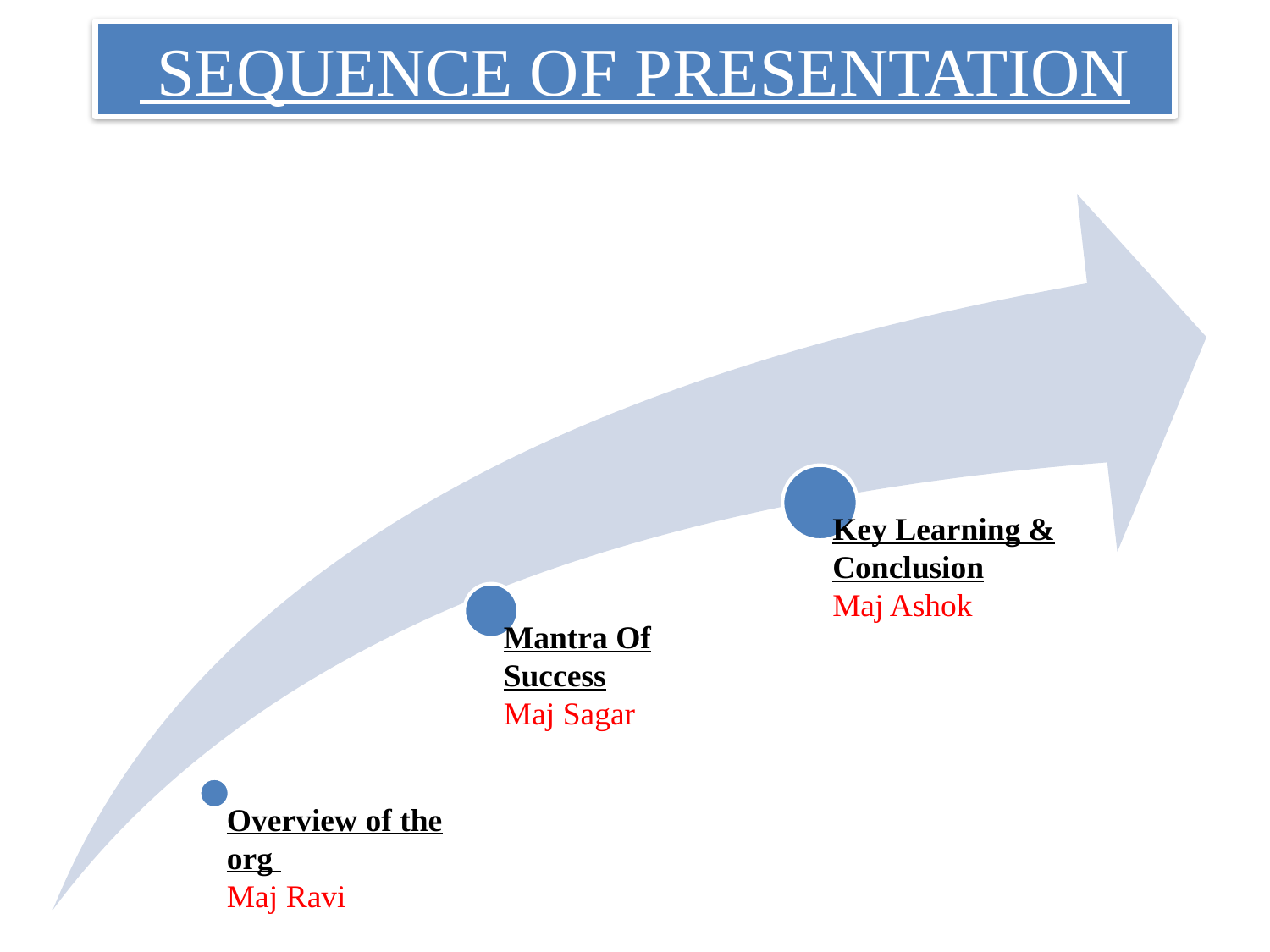

# SEQUENCE OF PRESENTATION
Overview of the org
Maj Ravi
Mantra Of Success
Maj Sagar
Key Learning & Conclusion
Maj Ashok